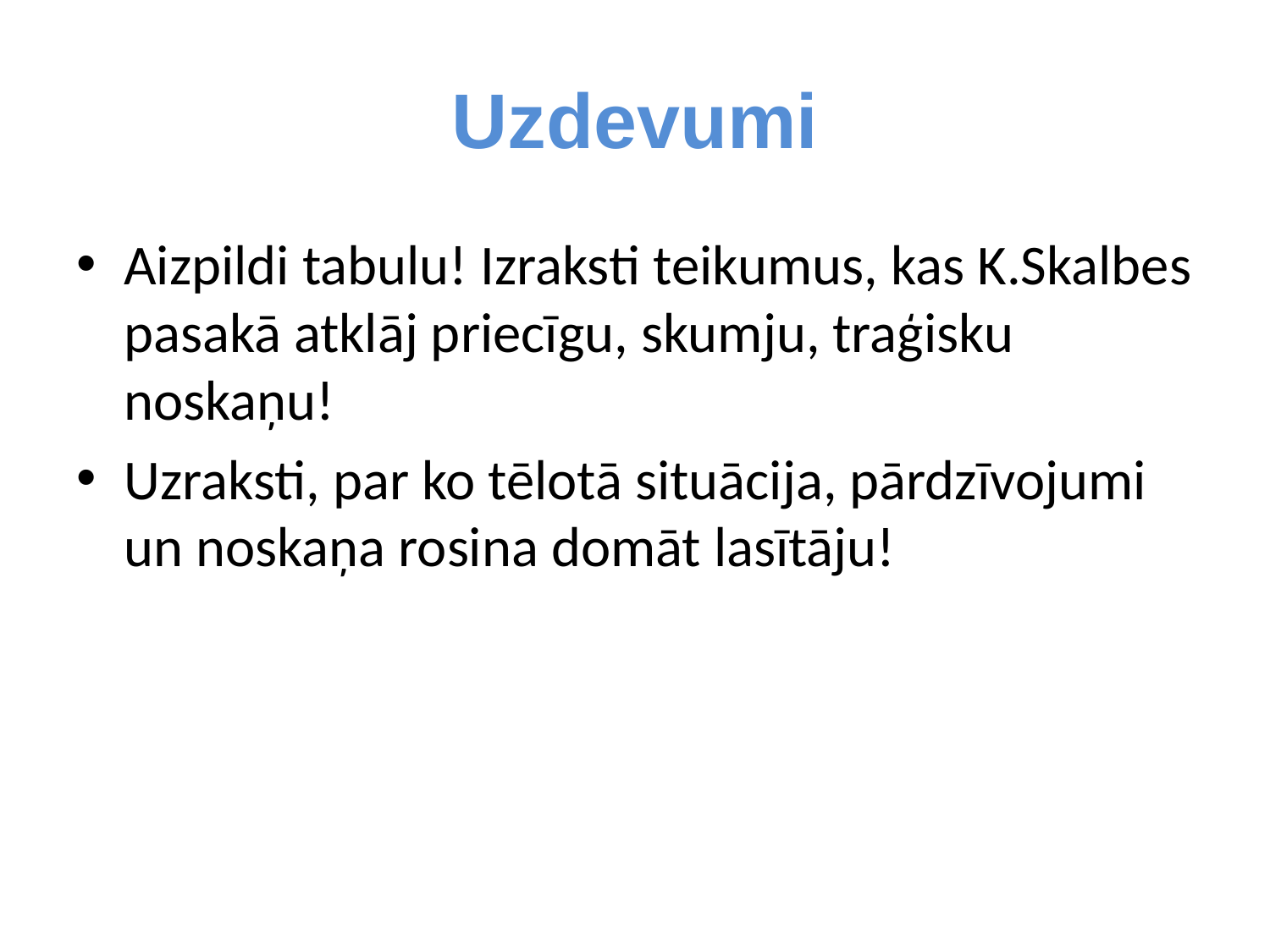

# Uzdevumi
Aizpildi tabulu! Izraksti teikumus, kas K.Skalbes pasakā atklāj priecīgu, skumju, traģisku  noskaņu!
Uzraksti, par ko tēlotā situācija, pārdzīvojumi un noskaņa rosina domāt lasītāju!